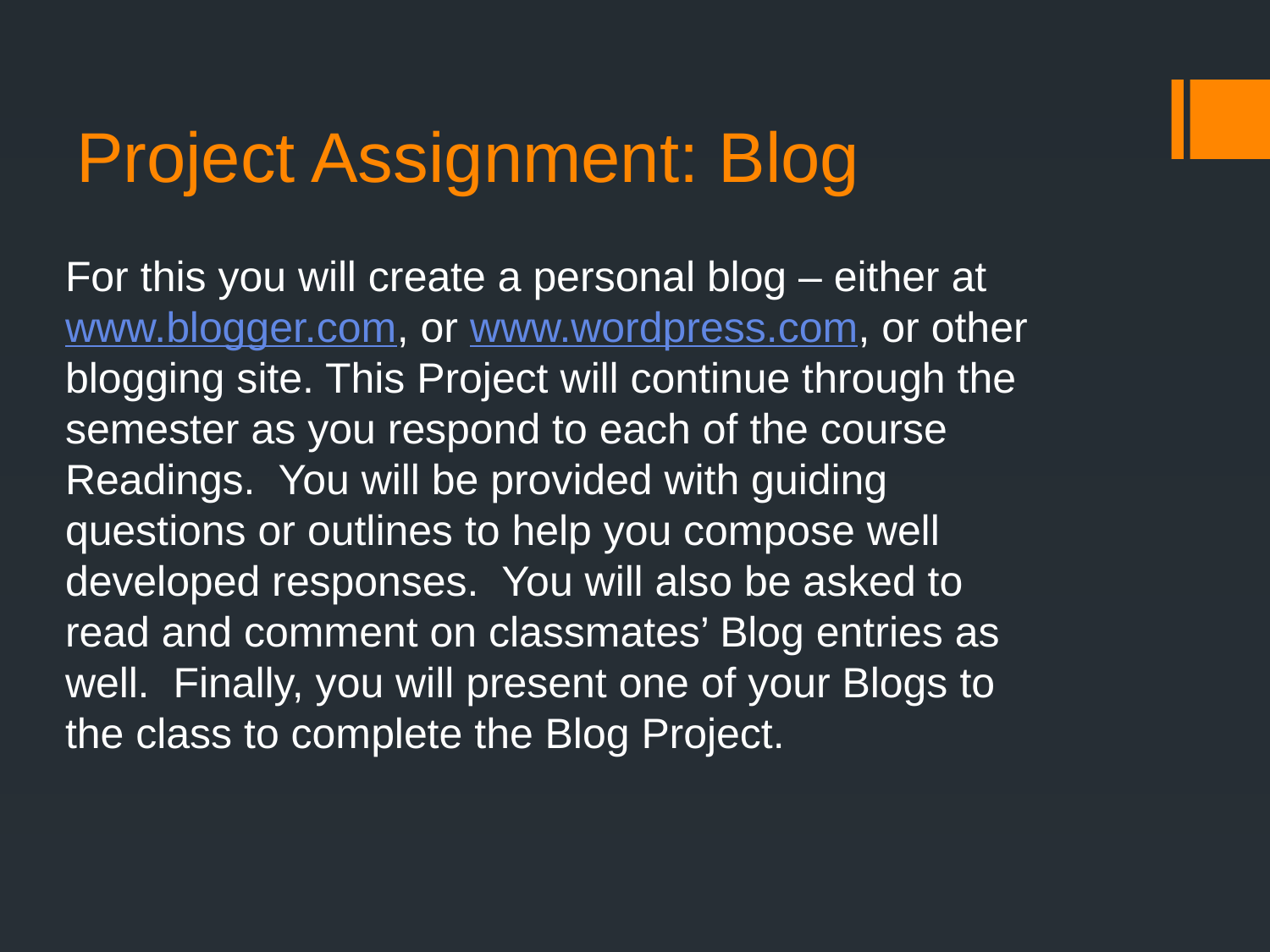

# Project Assignment: Blog
For this you will create a personal blog – either at www.blogger.com, or www.wordpress.com, or other blogging site. This Project will continue through the semester as you respond to each of the course Readings.  You will be provided with guiding questions or outlines to help you compose well developed responses.  You will also be asked to read and comment on classmates’ Blog entries as well.  Finally, you will present one of your Blogs to the class to complete the Blog Project.